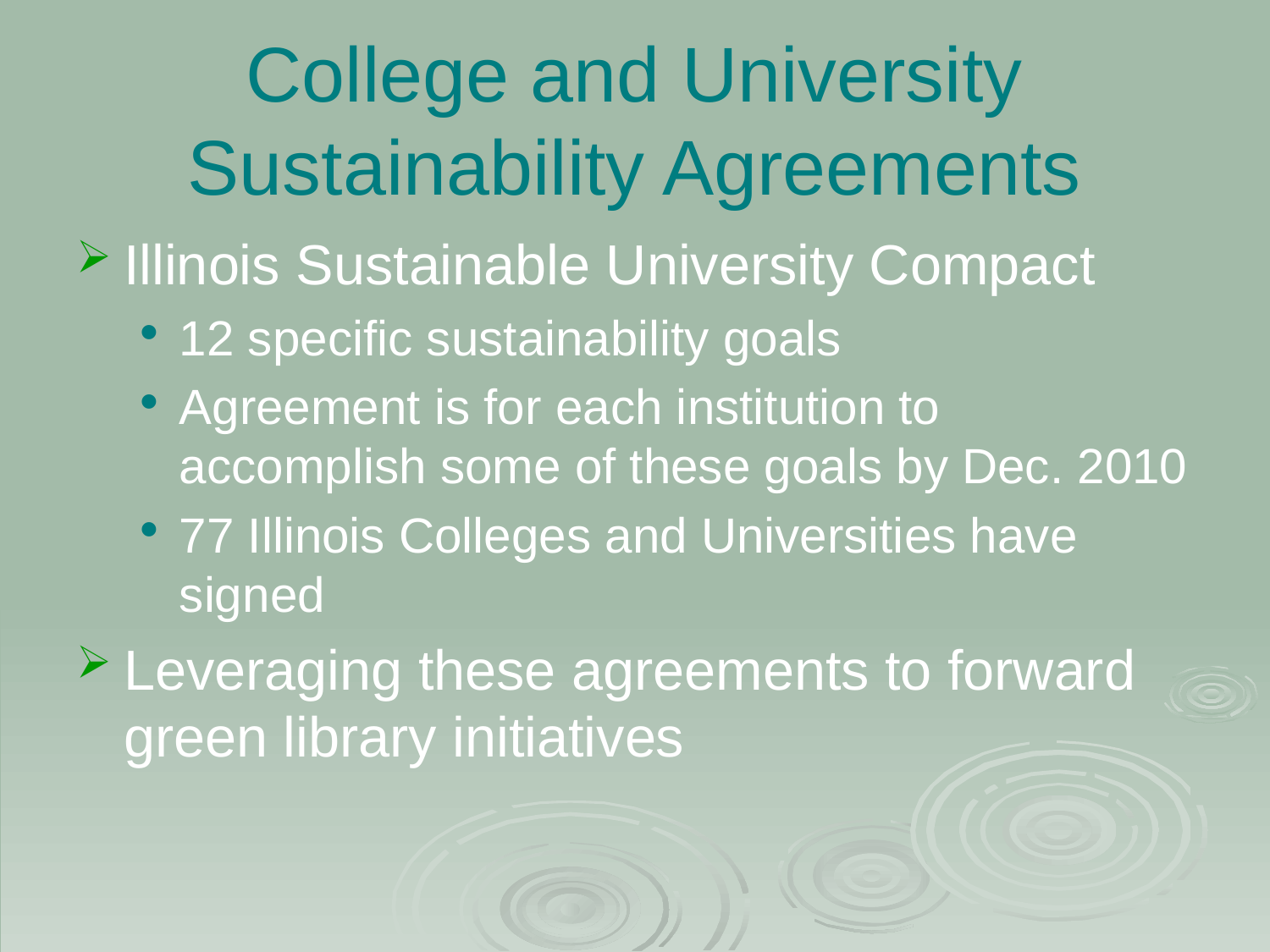

# College and University Sustainability Agreements
Illinois Sustainable University Compact
12 specific sustainability goals
Agreement is for each institution to accomplish some of these goals by Dec. 2010
77 Illinois Colleges and Universities have signed
Leveraging these agreements to forward green library initiatives